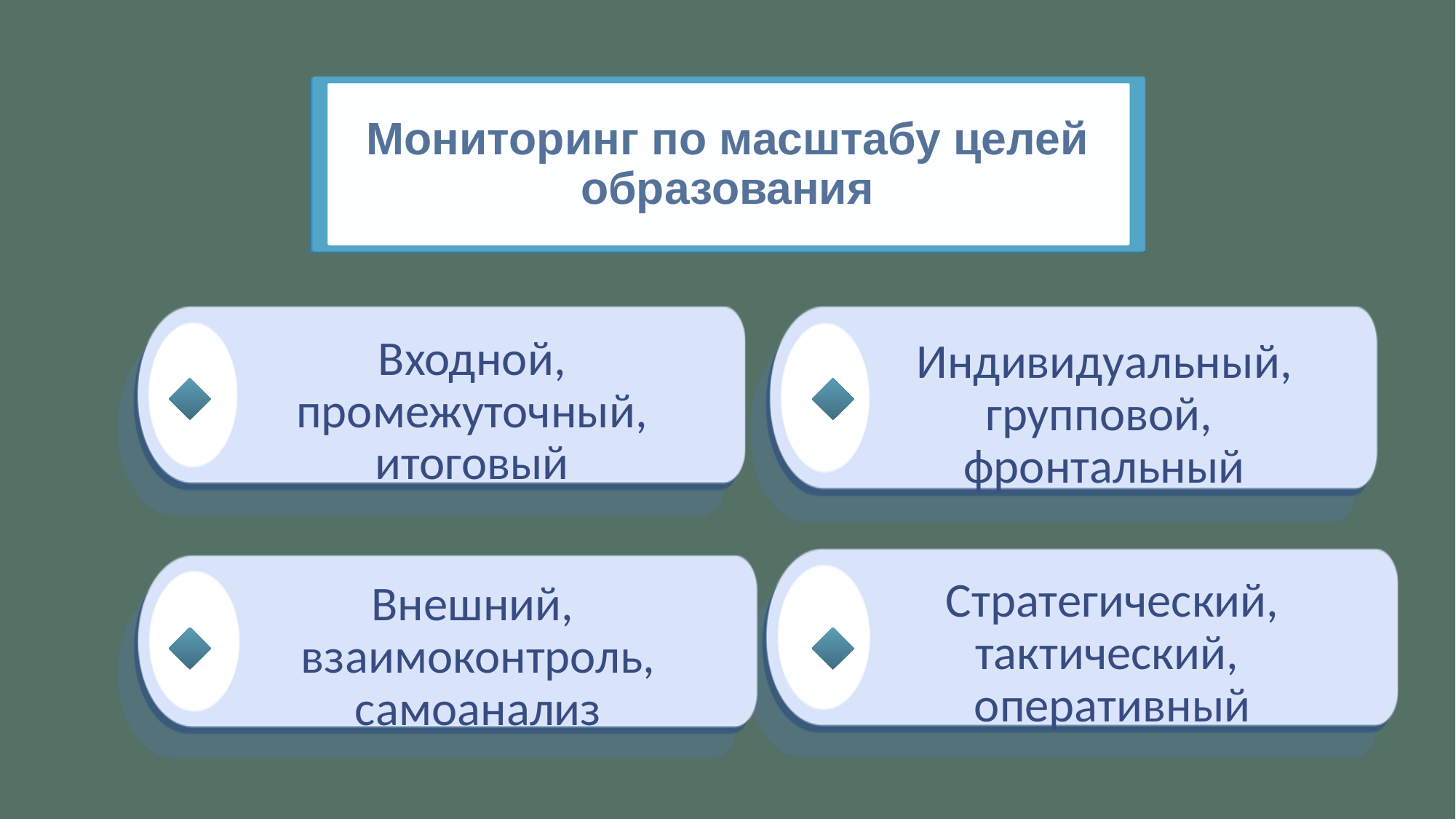

# Мониторинг по масштабу целей образования
Входной, промежуточный, итоговый
Индивидуальный, групповой,
фронтальный

Стратегический, тактический,
оперативный
Внешний,
взаимоконтроль, самоанализ